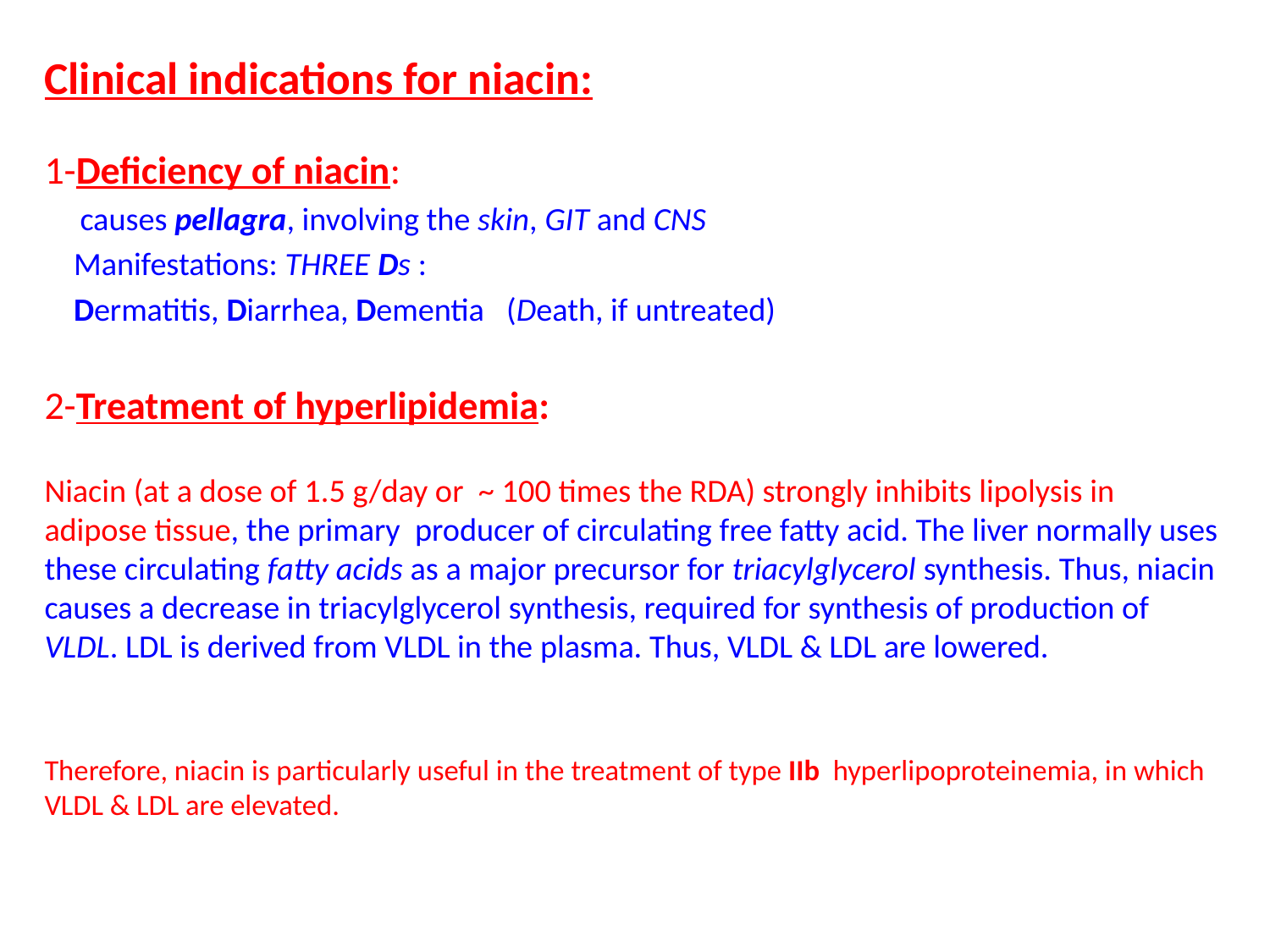

Clinical indications for niacin:

1-Deficiency of niacin:
      causes pellagra, involving the skin, GIT and CNS
	Manifestations: THREE Ds :
	Dermatitis, Diarrhea, Dementia   (Death, if untreated)

2-Treatment of hyperlipidemia:

Niacin (at a dose of 1.5 g/day or  ~ 100 times the RDA) strongly inhibits lipolysis in adipose tissue, the primary  producer of circulating free fatty acid. The liver normally uses these circulating fatty acids as a major precursor for triacylglycerol synthesis. Thus, niacin causes a decrease in triacylglycerol synthesis, required for synthesis of production of VLDL. LDL is derived from VLDL in the plasma. Thus, VLDL & LDL are lowered.

Therefore, niacin is particularly useful in the treatment of type IIb  hyperlipoproteinemia, in which VLDL & LDL are elevated.